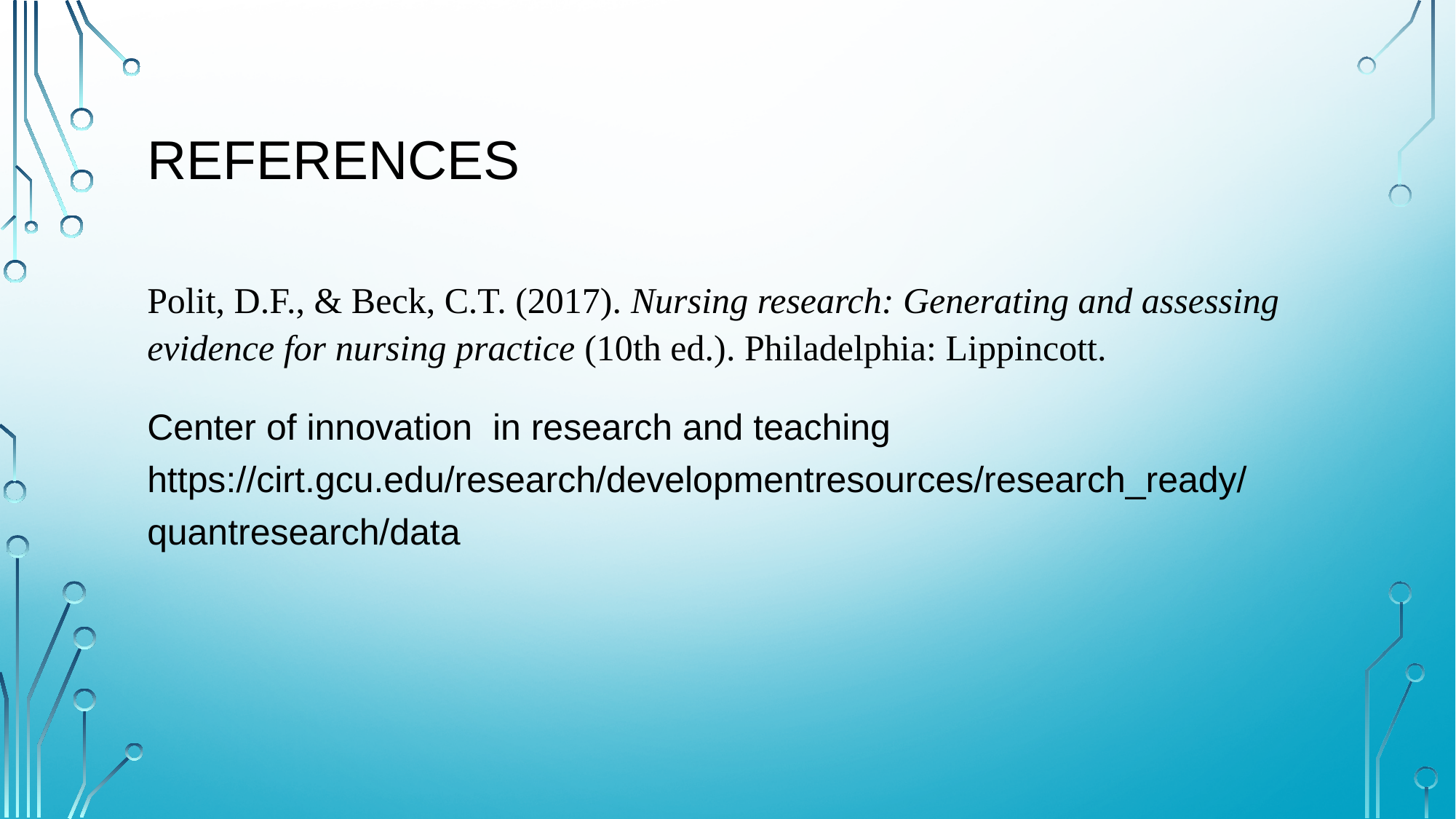

# References
Polit, D.F., & Beck, C.T. (2017). Nursing research: Generating and assessing evidence for nursing practice (10th ed.). Philadelphia: Lippincott.
Center of innovation  in research and teaching https://cirt.gcu.edu/research/developmentresources/research_ready/quantresearch/data